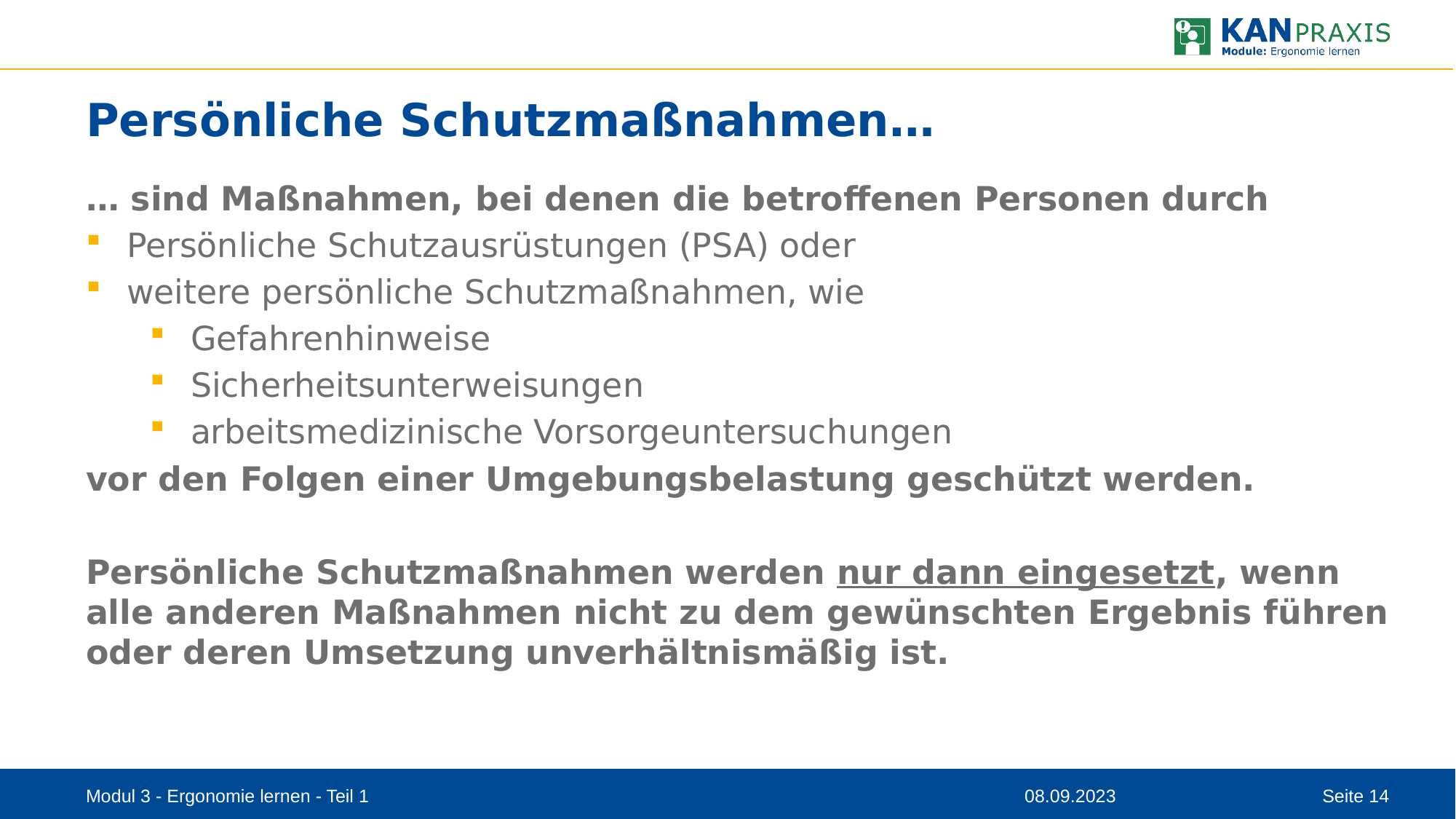

# Persönliche Schutzmaßnahmen…
… sind Maßnahmen, bei denen die betroffenen Personen durch
Persönliche Schutzausrüstungen (PSA) oder
weitere persönliche Schutzmaßnahmen, wie
Gefahrenhinweise
Sicherheitsunterweisungen
arbeitsmedizinische Vorsorgeuntersuchungen
vor den Folgen einer Umgebungsbelastung geschützt werden.

Persönliche Schutzmaßnahmen werden nur dann eingesetzt, wenn alle anderen Maßnahmen nicht zu dem gewünschten Ergebnis führen oder deren Umsetzung unverhältnismäßig ist.
Modul 3 - Ergonomie lernen - Teil 1
08.09.2023
Seite 14